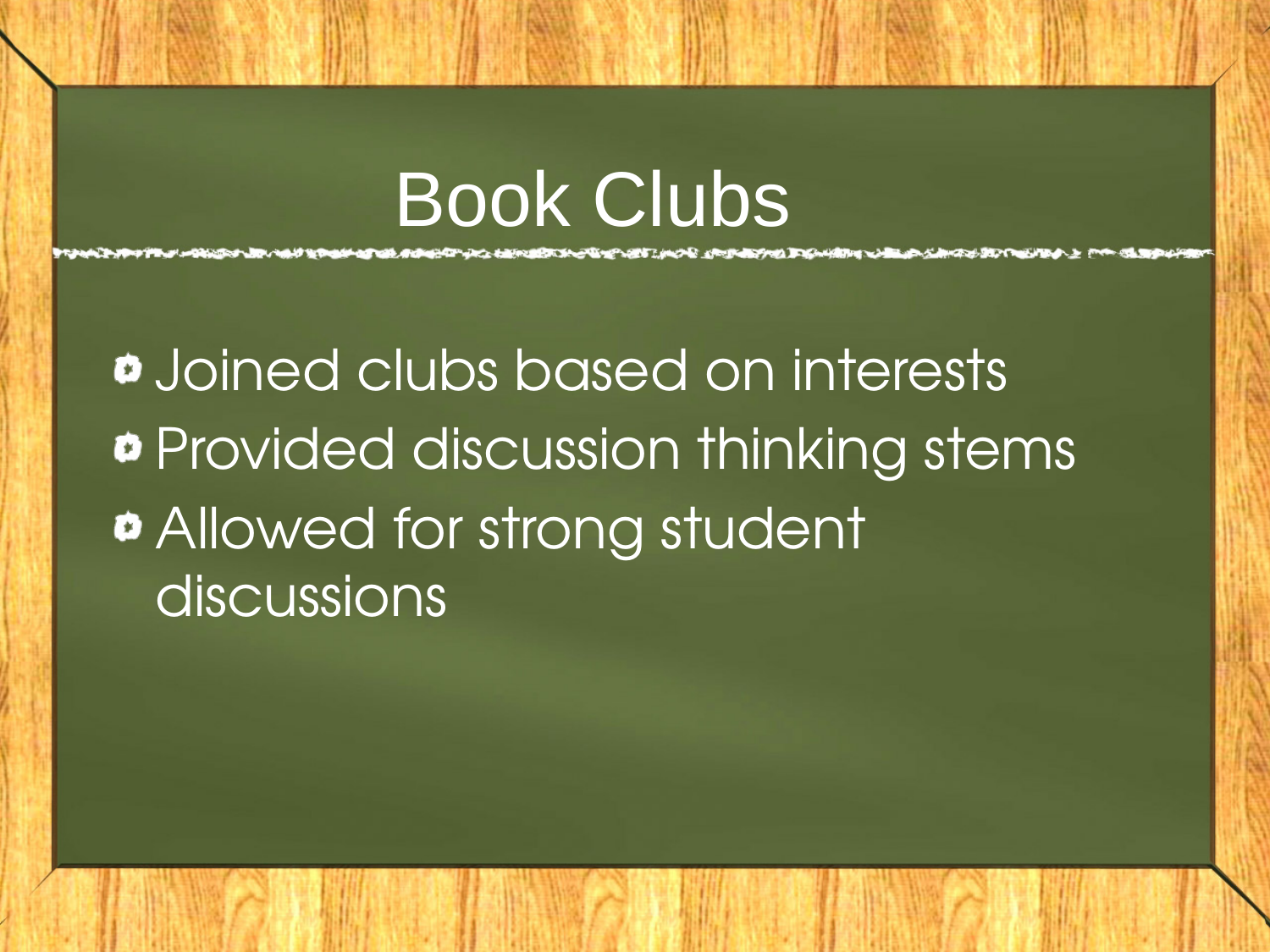

# Book Clubs
Joined clubs based on interests
Provided discussion thinking stems
Allowed for strong student discussions